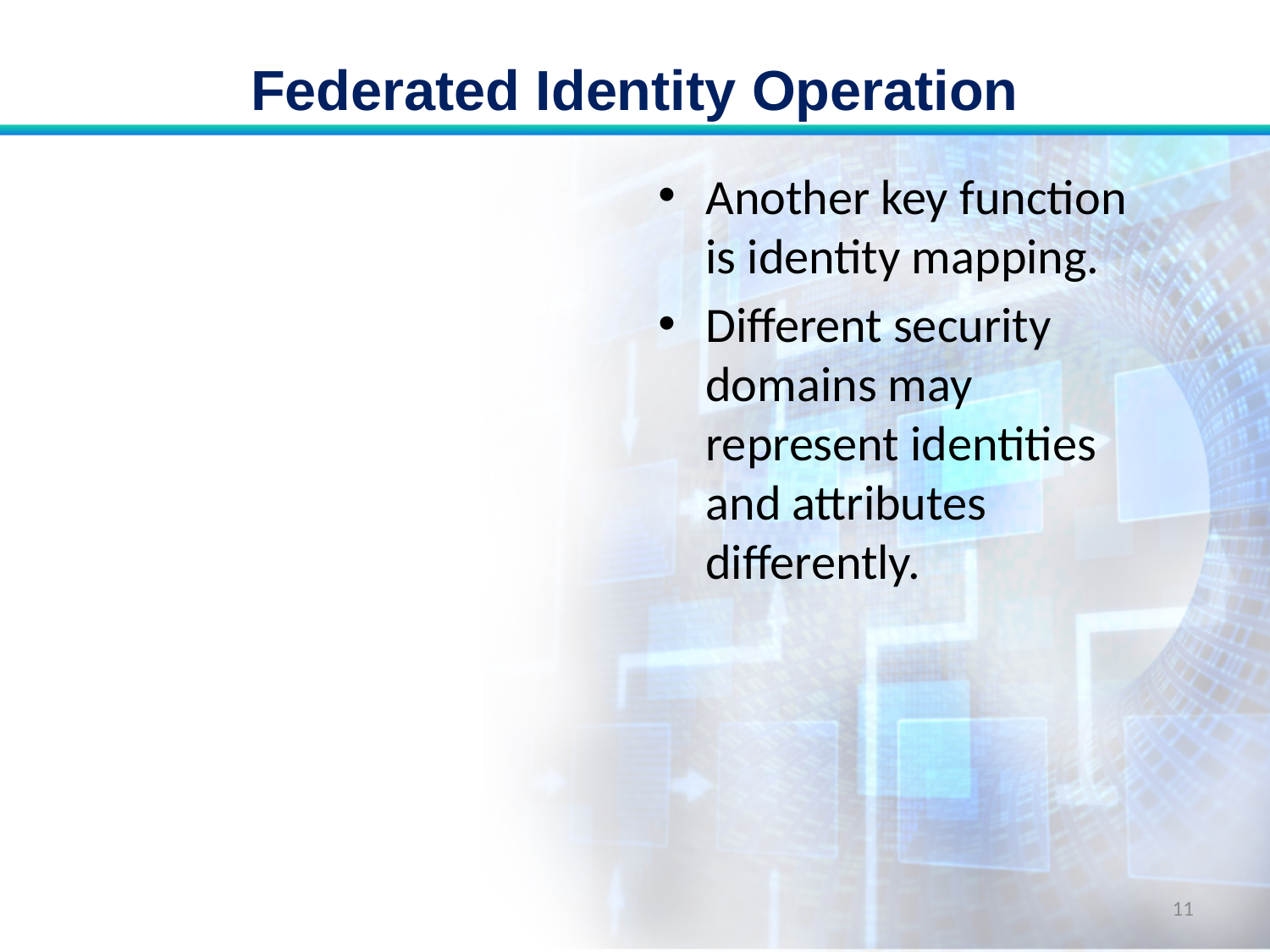

# Federated Identity Operation
Another key function is identity mapping.
Different security domains may represent identities and attributes differently.
11